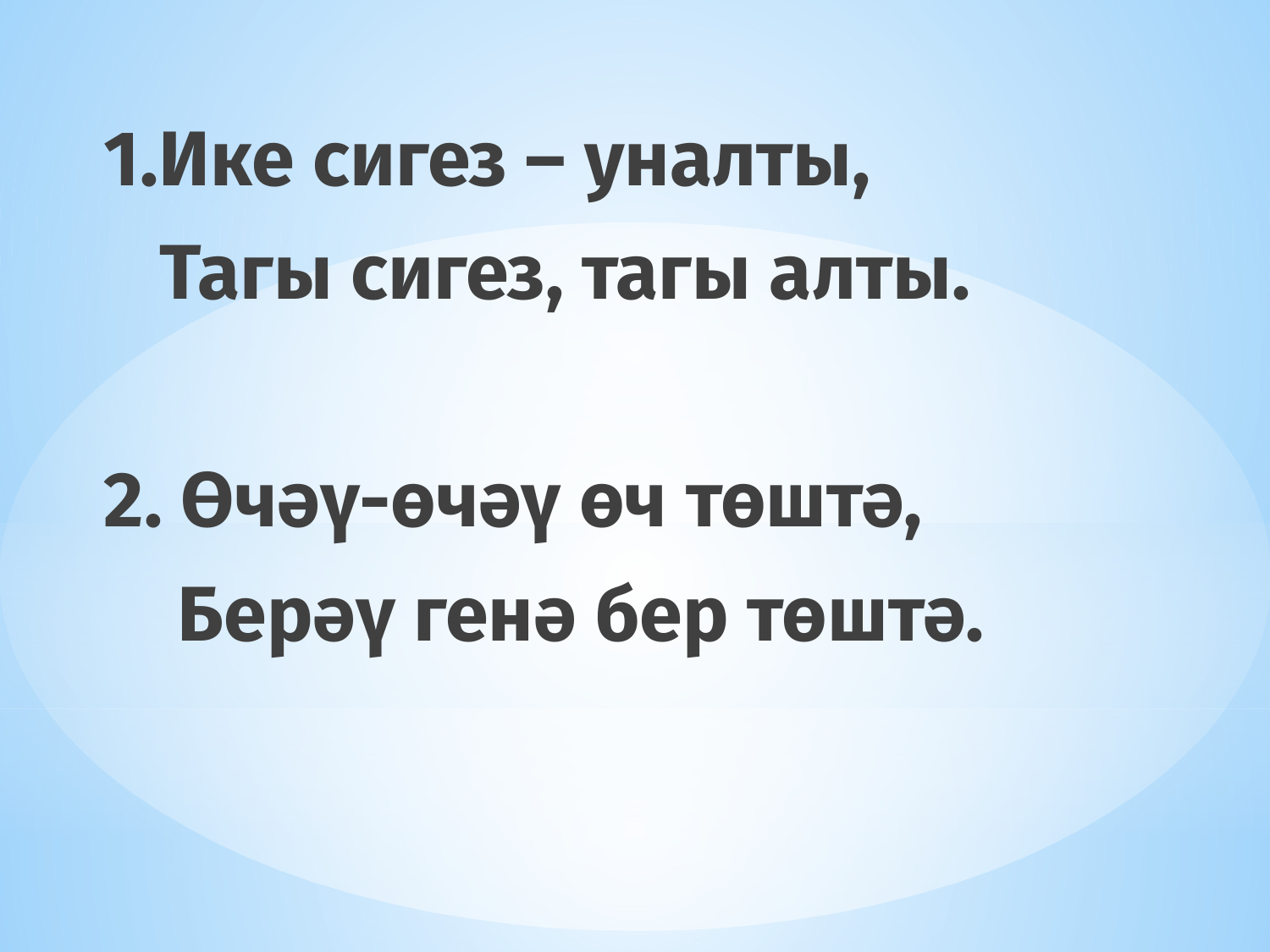

1.Ике сигез – уналты,
   Тагы сигез, тагы алты.

2. Өчәү-өчәү өч төштә,
    Берәү генә бер төштә.